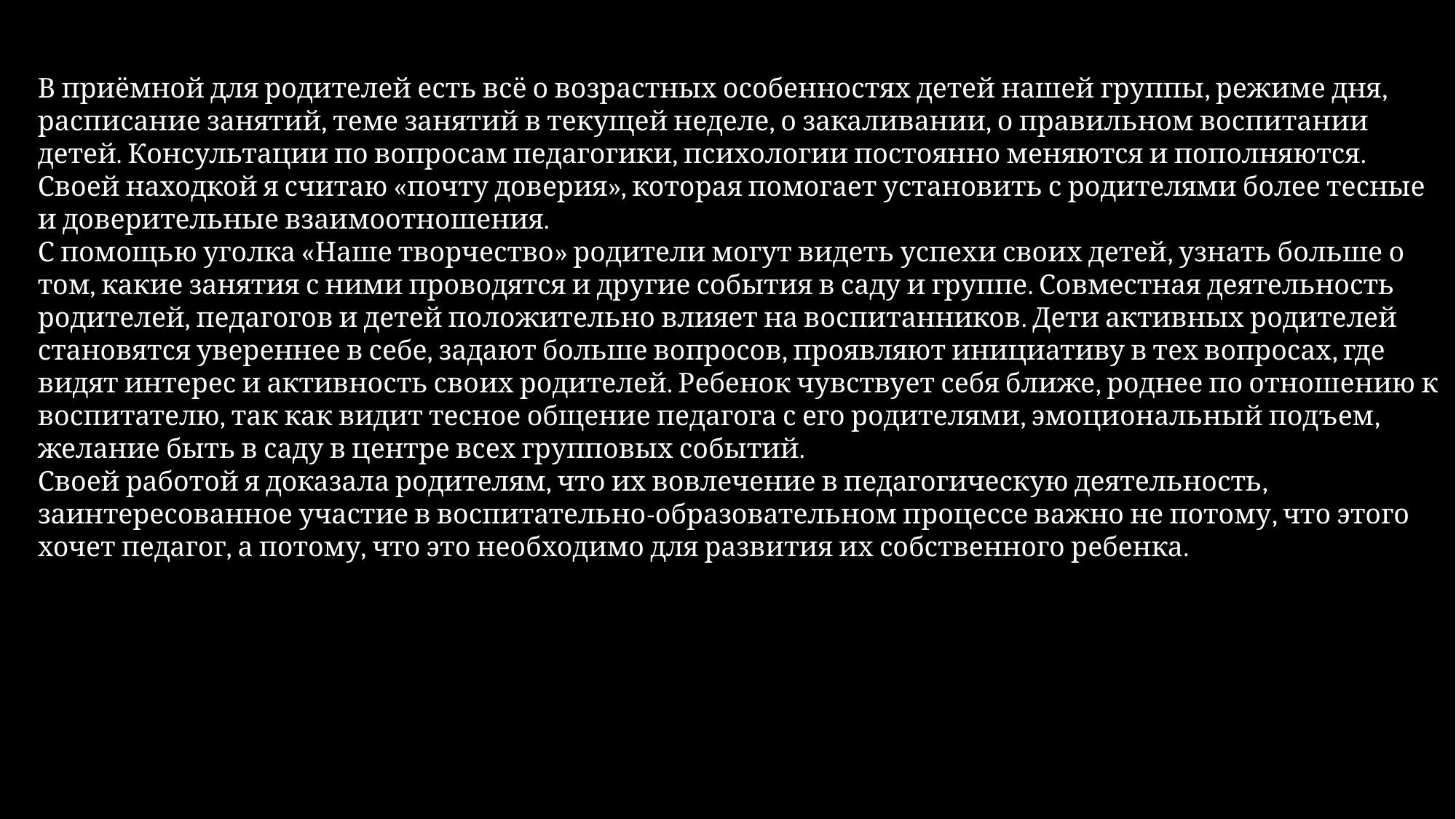

В приёмной для родителей есть всё о возрастных особенностях детей нашей группы, режиме дня, расписание занятий, теме занятий в текущей неделе, о закаливании, о правильном воспитании детей. Консультации по вопросам педагогики, психологии постоянно меняются и пополняются. Своей находкой я считаю «почту доверия», которая помогает установить с родителями более тесные и доверительные взаимоотношения.
С помощью уголка «Наше творчество» родители могут видеть успехи своих детей, узнать больше о том, какие занятия с ними проводятся и другие события в саду и группе. Совместная деятельность родителей, педагогов и детей положительно влияет на воспитанников. Дети активных родителей становятся увереннее в себе, задают больше вопросов, проявляют инициативу в тех вопросах, где видят интерес и активность своих родителей. Ребенок чувствует себя ближе, роднее по отношению к воспитателю, так как видит тесное общение педагога с его родителями, эмоциональный подъем, желание быть в саду в центре всех групповых событий.
Своей работой я доказала родителям, что их вовлечение в педагогическую деятельность, заинтересованное участие в воспитательно-образовательном процессе важно не потому, что этого хочет педагог, а потому, что это необходимо для развития их собственного ребенка.